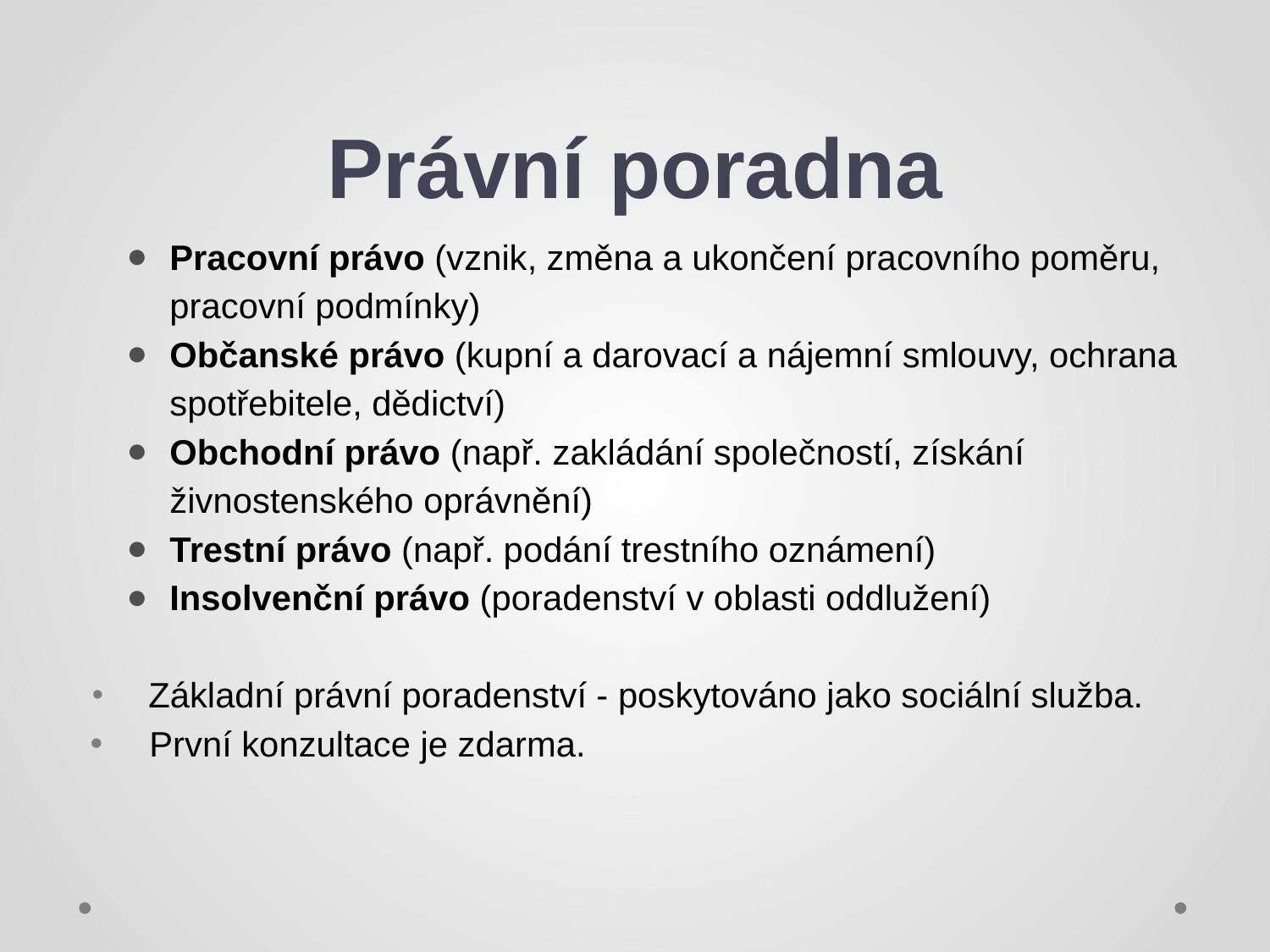

# Právní poradna
Pracovní právo (vznik, změna a ukončení pracovního poměru, pracovní podmínky)
Občanské právo (kupní a darovací a nájemní smlouvy, ochrana spotřebitele, dědictví)
Obchodní právo (např. zakládání společností, získání živnostenského oprávnění)
Trestní právo (např. podání trestního oznámení)
Insolvenční právo (poradenství v oblasti oddlužení)

 Základní právní poradenství - poskytováno jako sociální služba.
 První konzultace je zdarma.